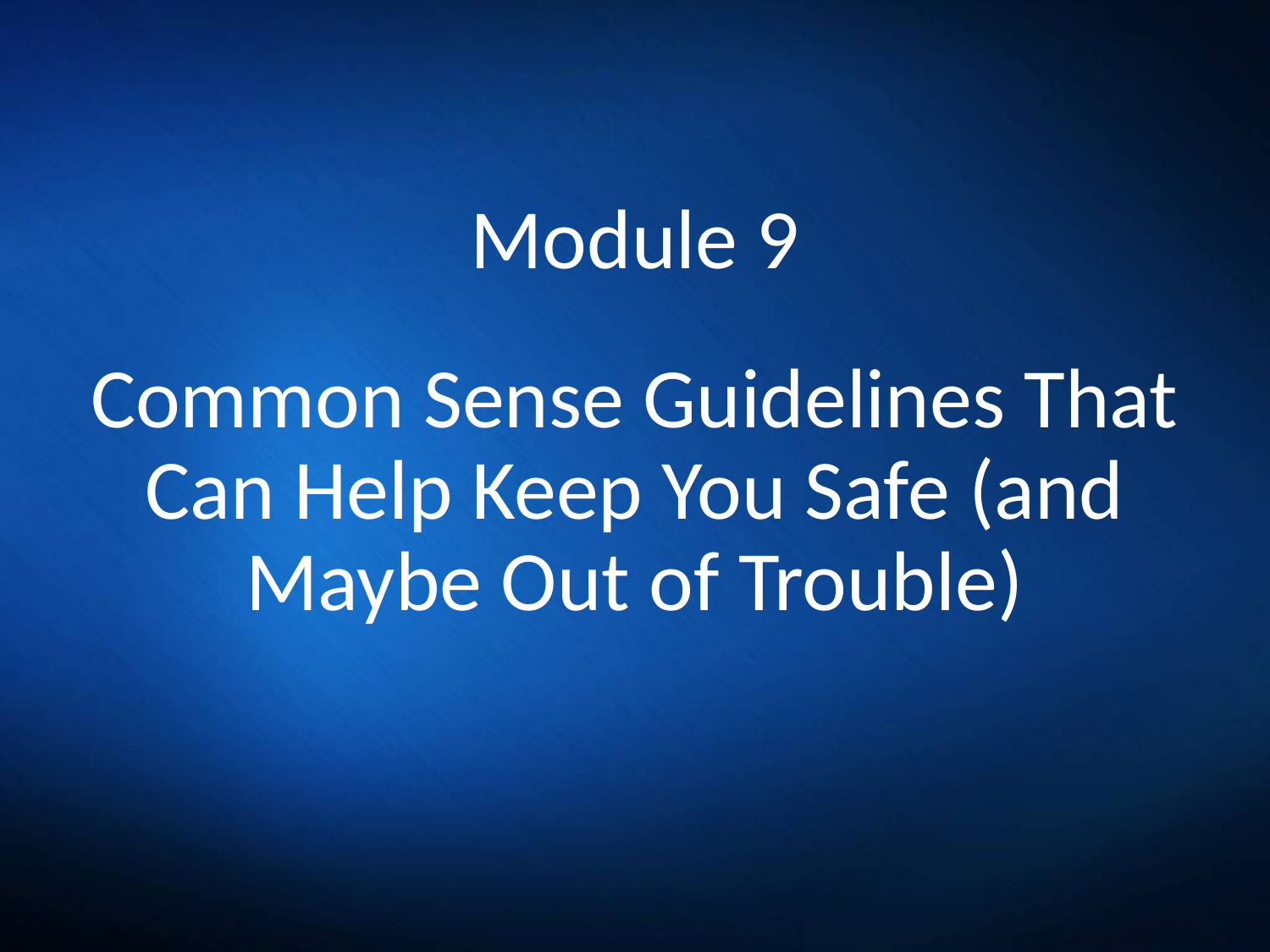

Module 9

Common Sense Guidelines That Can Help Keep You Safe (and Maybe Out of Trouble)